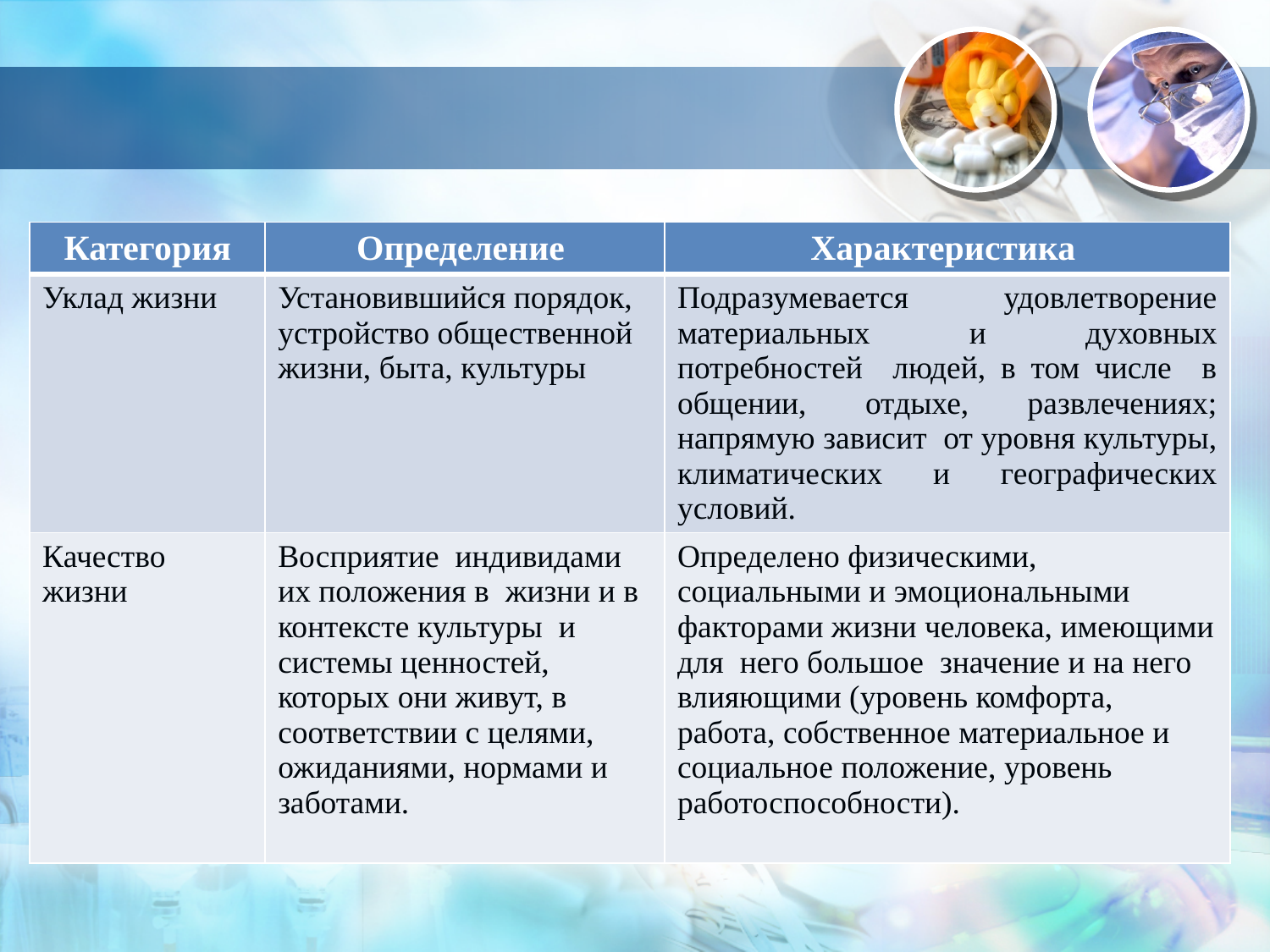

| Категория | Определение | Характеристика |
| --- | --- | --- |
| Уклад жизни | Установившийся порядок, устройство общественной жизни, быта, культуры | Подразумевается удовлетворение материальных и духовных потребностей людей, в том числе в общении, отдыхе, развлечениях; напрямую зависит от уровня культуры, климатических и географических условий. |
| Качество жизни | Восприятие индивидами их положения в жизни и в контексте культуры и системы ценностей, которых они живут, в соответствии с целями, ожиданиями, нормами и заботами. | Определено физическими, социальными и эмоциональными факторами жизни человека, имеющими для него большое значение и на него влияющими (уровень комфорта, работа, собственное материальное и социальное положение, уровень работоспособности). |